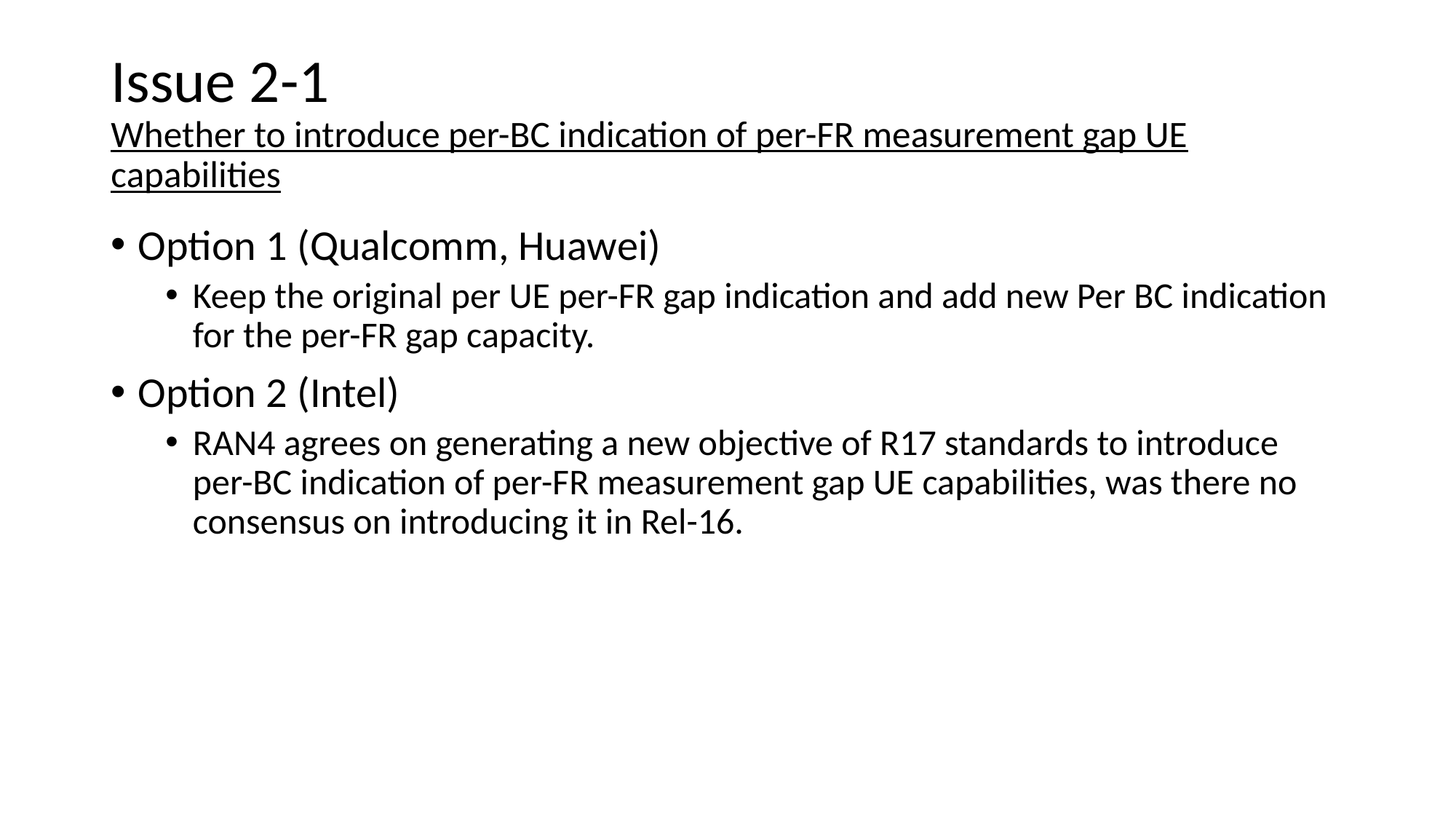

# Issue 2-1 Whether to introduce per-BC indication of per-FR measurement gap UE capabilities
Option 1 (Qualcomm, Huawei)
Keep the original per UE per-FR gap indication and add new Per BC indication for the per-FR gap capacity.
Option 2 (Intel)
RAN4 agrees on generating a new objective of R17 standards to introduce per-BC indication of per-FR measurement gap UE capabilities, was there no consensus on introducing it in Rel-16.